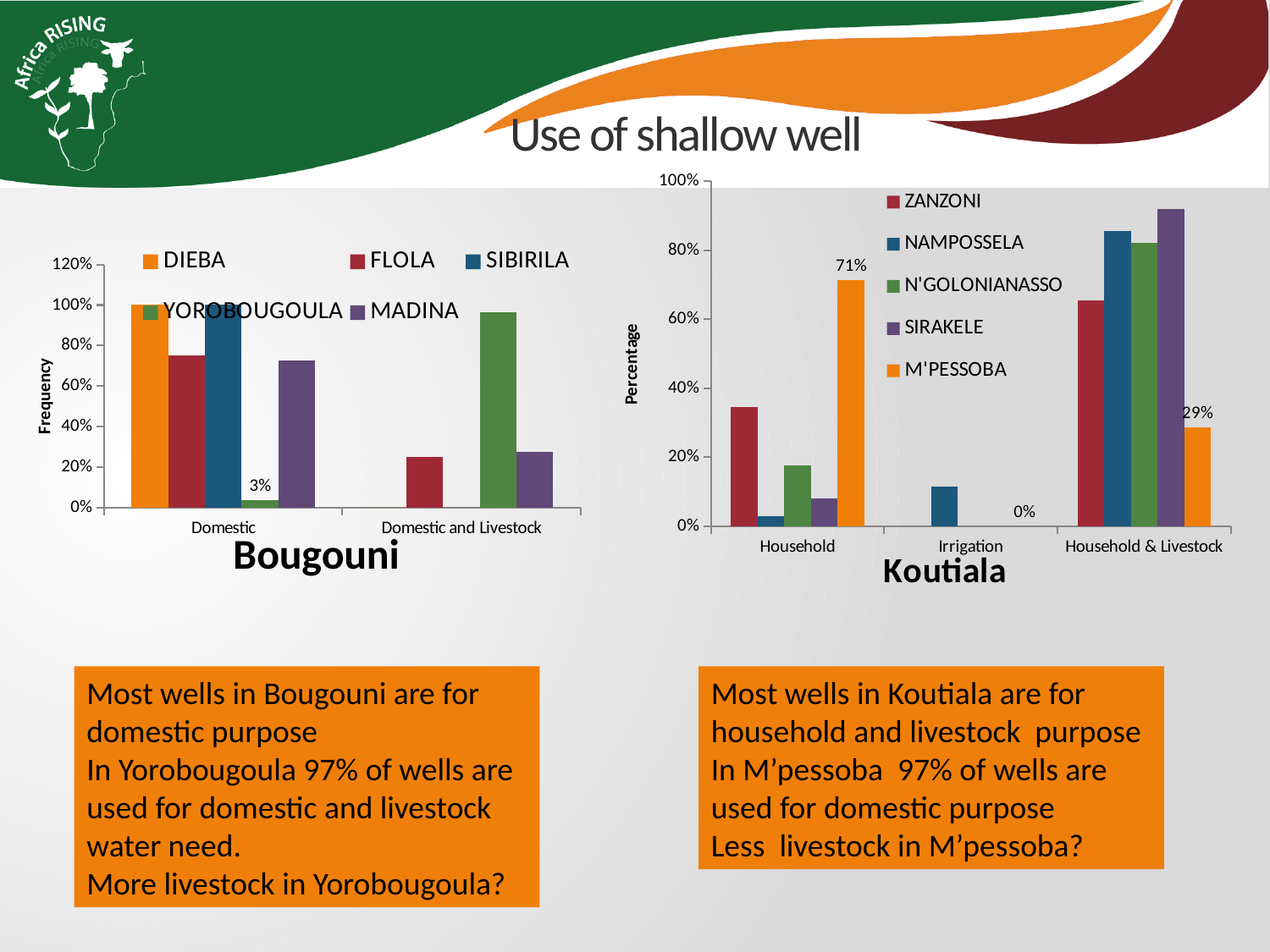

# Use of shallow well

### Chart

| Category | ZANZONI | NAMPOSSELA | N'GOLONIANASSO | SIRAKELE | M'PESSOBA |
|---|---|---|---|---|---|
| Household | 0.3452380952380953 | 0.028571428571428574 | 0.17721518987341778 | 0.08000000000000002 | 0.7126436781609198 |
| Irrigation | 0.0 | 0.1142857142857143 | 0.0 | 0.0 | 0.0 |
| Household & Livestock | 0.6547619047619048 | 0.8571428571428572 | 0.8227848101265826 | 0.92 | 0.28735632183908055 |

### Chart

| Category | DIEBA | FLOLA | SIBIRILA | YOROBOUGOULA | MADINA |
|---|---|---|---|---|---|
| Domestic | 1.0 | 0.7500000000000001 | 1.0 | 0.034482758620689655 | 0.7241379310344829 |
| Domestic and Livestock | 0.0 | 0.25 | 0.0 | 0.9655172413793104 | 0.27586206896551735 |
Most wells in Bougouni are for domestic purpose
In Yorobougoula 97% of wells are used for domestic and livestock water need.
More livestock in Yorobougoula?
Most wells in Koutiala are for household and livestock  purpose
In M’pessoba  97% of wells are used for domestic purpose
Less  livestock in M’pessoba?